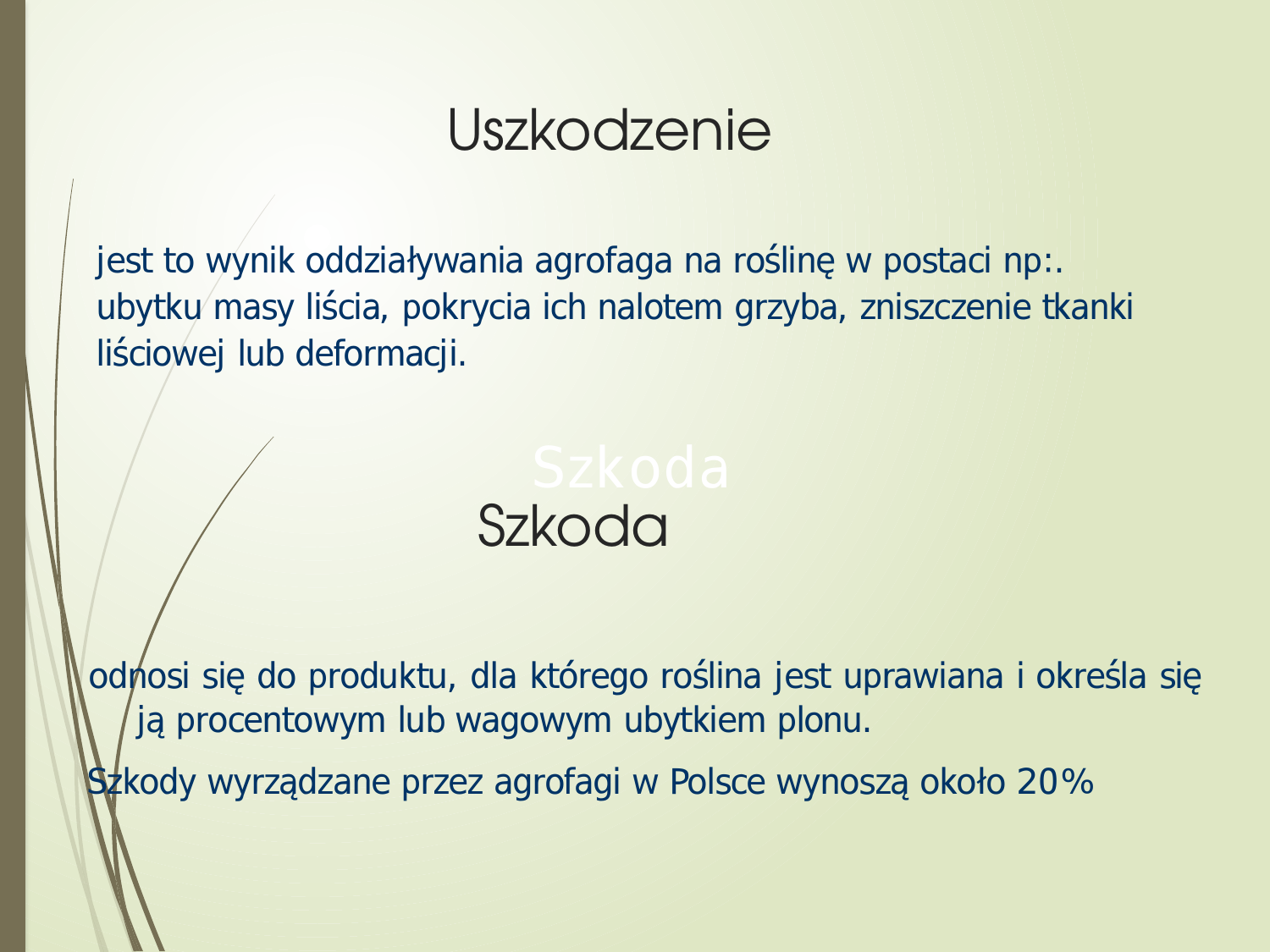

Uszkodzenie
jest to wynik oddziaływania agrofaga na roślinę w postaci np:.
ubytku masy liścia, pokrycia ich nalotem grzyba, zniszczenie tkanki liściowej lub deformacji.
Szkoda
Szkoda
odnosi się do produktu, dla którego roślina jest uprawiana i określa się ją procentowym lub wagowym ubytkiem plonu.
Szkody wyrządzane przez agrofagi w Polsce wynoszą około 20%